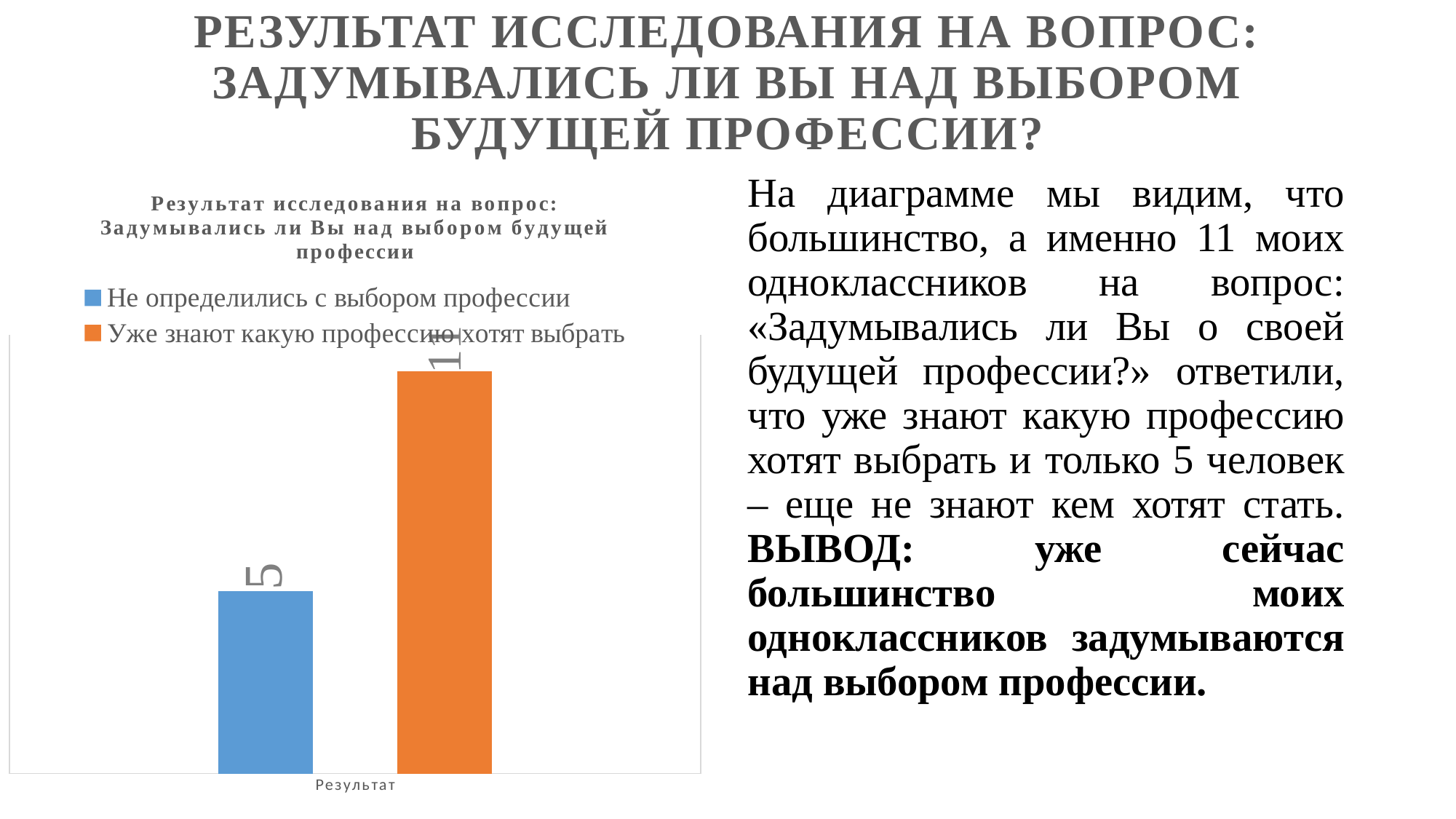

# Результат исследования на вопрос: Задумывались ли Вы над выбором будущей профессии?

### Chart: Результат исследования на вопрос: Задумывались ли Вы над выбором будущей профессии

| Category | Не определились с выбором профессии | Уже знают какую профессию хотят выбрать |
|---|---|---|
| Результат | 5.0 | 11.0 |
На диаграмме мы видим, что большинство, а именно 11 моих одноклассников на вопрос: «Задумывались ли Вы о своей будущей профессии?» ответили, что уже знают какую профессию хотят выбрать и только 5 человек – еще не знают кем хотят стать. ВЫВОД: уже сейчас большинство моих одноклассников задумываются над выбором профессии.